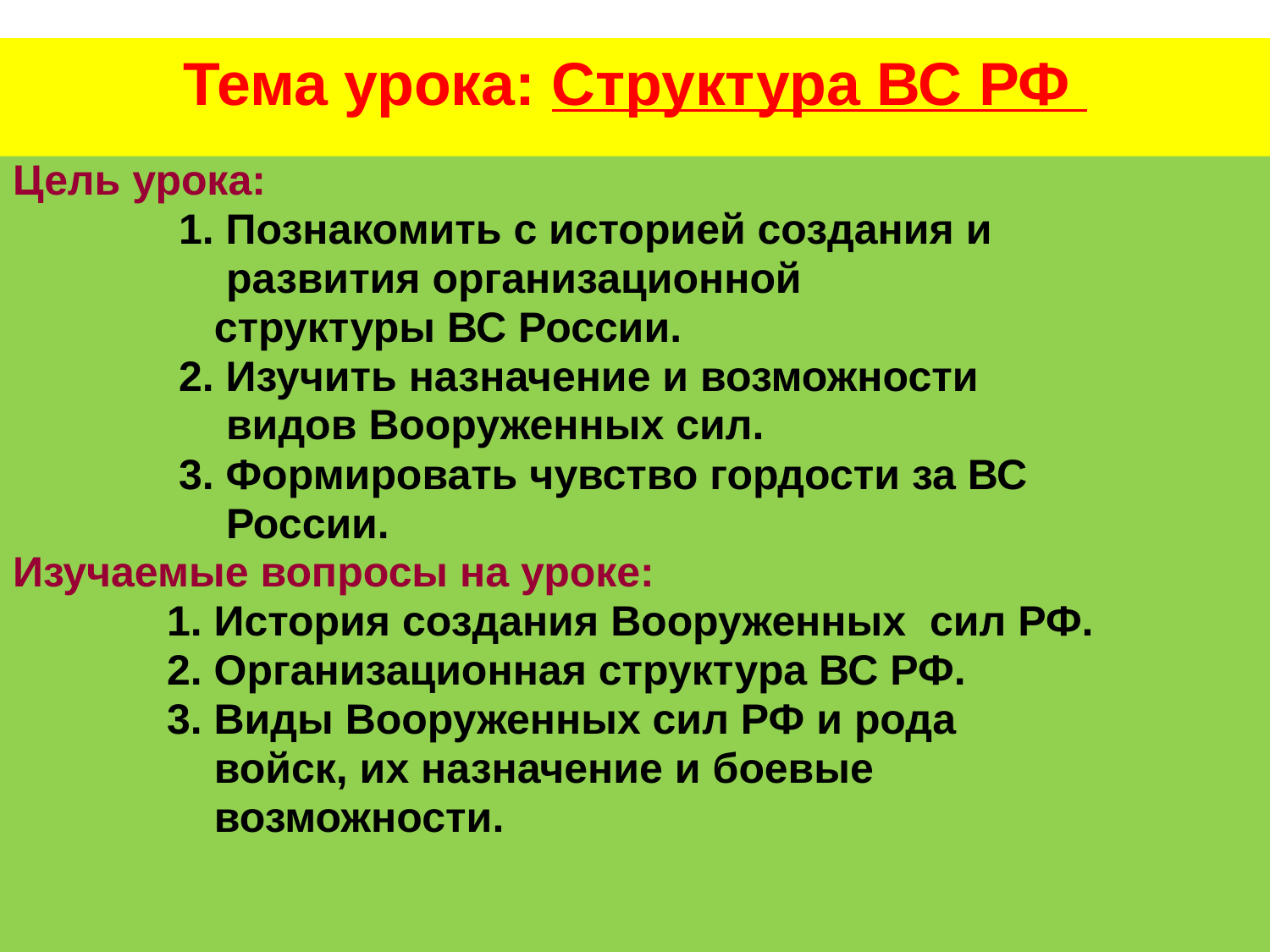

# Тема урока: Структура ВС РФ
Цель урока:
              1. Познакомить с историей создания и
                  развития организационной
                 структуры ВС России.
              2. Изучить назначение и возможности
                  видов Вооруженных сил.
              3. Формировать чувство гордости за ВС
                  России.
Изучаемые вопросы на уроке:
             1. История создания Вооруженных  сил РФ.
             2. Организационная структура ВС РФ.
             3. Виды Вооруженных сил РФ и рода
                 войск, их назначение и боевые
                 возможности.